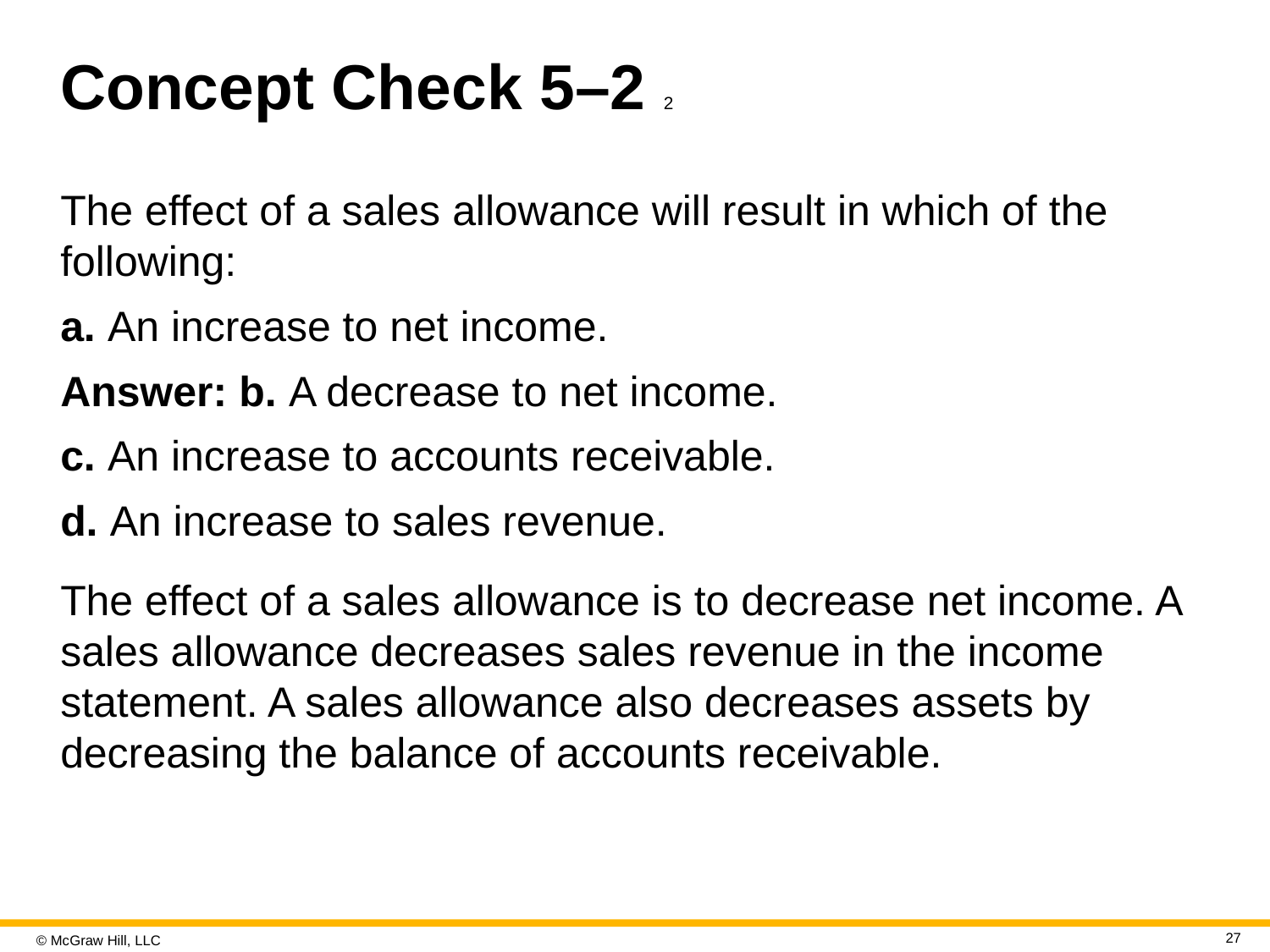

# Concept Check 5–2 2
The effect of a sales allowance will result in which of the following:
a. An increase to net income.
Answer: b. A decrease to net income.
c. An increase to accounts receivable.
d. An increase to sales revenue.
The effect of a sales allowance is to decrease net income. A sales allowance decreases sales revenue in the income statement. A sales allowance also decreases assets by decreasing the balance of accounts receivable.
27